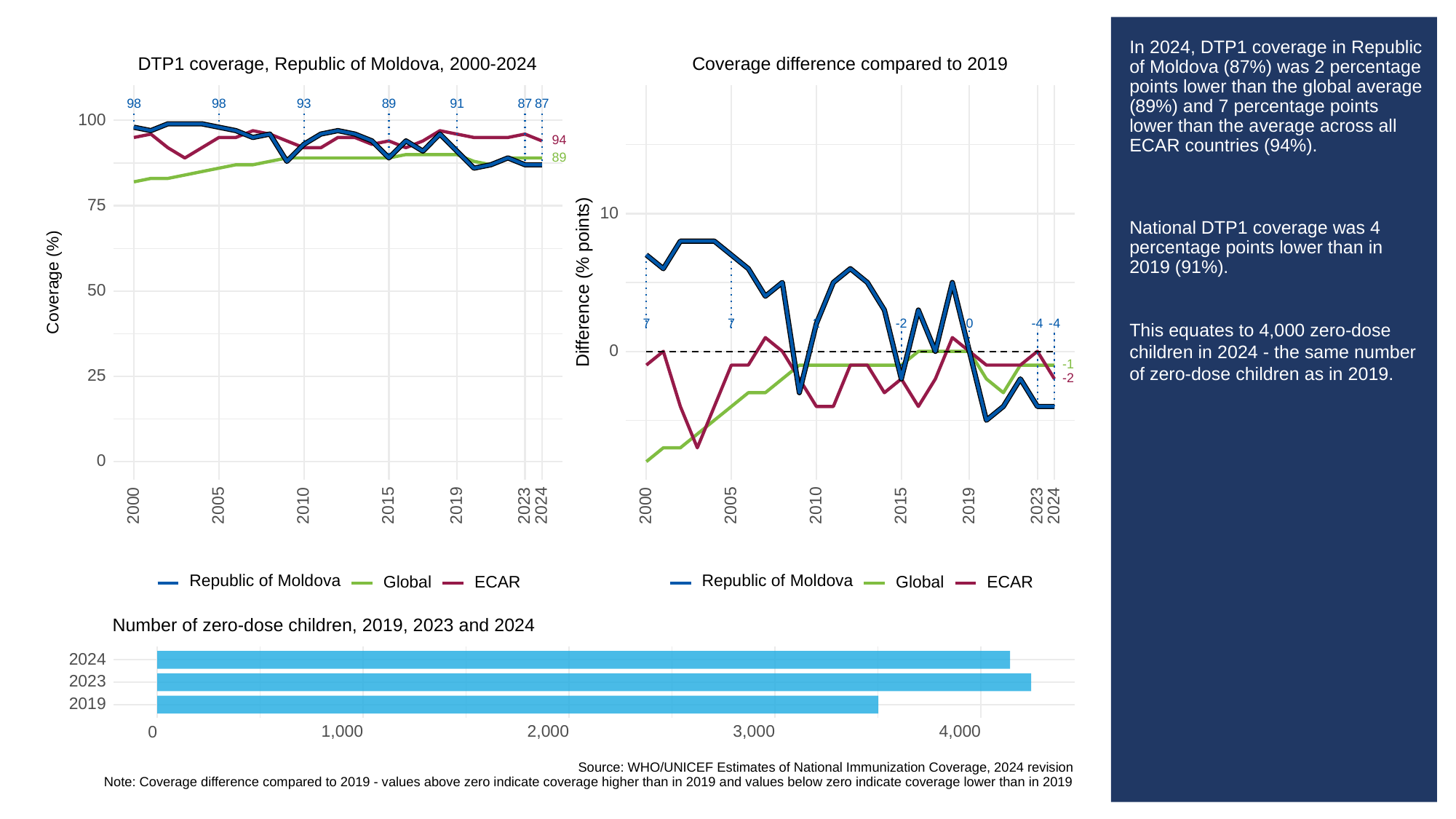

# In 2024, DTP1 coverage in Republic of Moldova (87%) was 2 percentage points lower than the global average (89%) and 7 percentage points lower than the average across all ECAR countries (94%).

National DTP1 coverage was 4 percentage points lower than in 2019 (91%).

This equates to 4,000 zero-dose children in 2024 - the same number of zero-dose children as in 2019.

DTP1 coverage, Republic of Moldova, 2000-2024
Coverage difference compared to 2019

93
98
98
89
91
87
87

100

94

89

75

10

Difference (% points)
Coverage (%)

50

0
2
-2
-4
-4
7
7

0

-1
25
-2

0

2023
2023
2000
2005
2010
2015
2019
2024
2000
2005
2010
2015
2019
2024
Republic of Moldova
Republic of Moldova
Global
ECAR
Global
ECAR

Number of zero-dose children, 2019, 2023 and 2024

2024

2023

2019

1,000
2,000
3,000
4,000
0
Source: WHO/UNICEF Estimates of National Immunization Coverage, 2024 revision
Note: Coverage difference compared to 2019 - values above zero indicate coverage higher than in 2019 and values below zero indicate coverage lower than in 2019